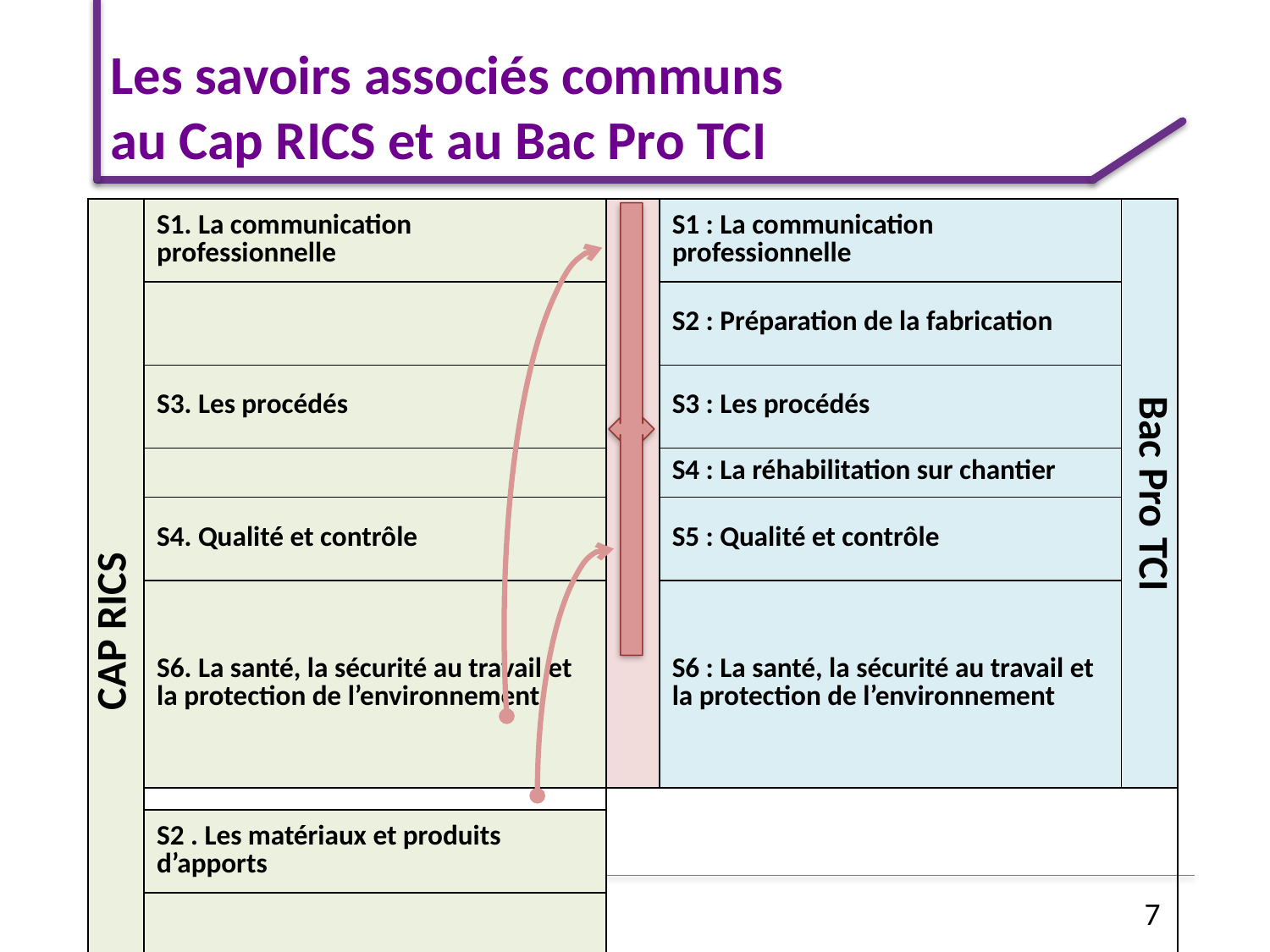

# Les savoirs associés communs au Cap RICS et au Bac Pro TCI
| CAP RICS | S1. La communication professionnelle |  | S1 : La communication professionnelle | Bac Pro TCI |
| --- | --- | --- | --- | --- |
|  |  |  | S2 : Préparation de la fabrication |  |
|  | S3. Les procédés |  | S3 : Les procédés |  |
|  |  |  | S4 : La réhabilitation sur chantier |  |
|  | S4. Qualité et contrôle |  | S5 : Qualité et contrôle |  |
|  | S6. La santé, la sécurité au travail et la protection de l’environnement |  | S6 : La santé, la sécurité au travail et la protection de l’environnement |  |
|  |  |  |  |  |
|  | S2 . Les matériaux et produits d’apports |  |  |  |
|  | S5. La maintenance |  |  |  |

7